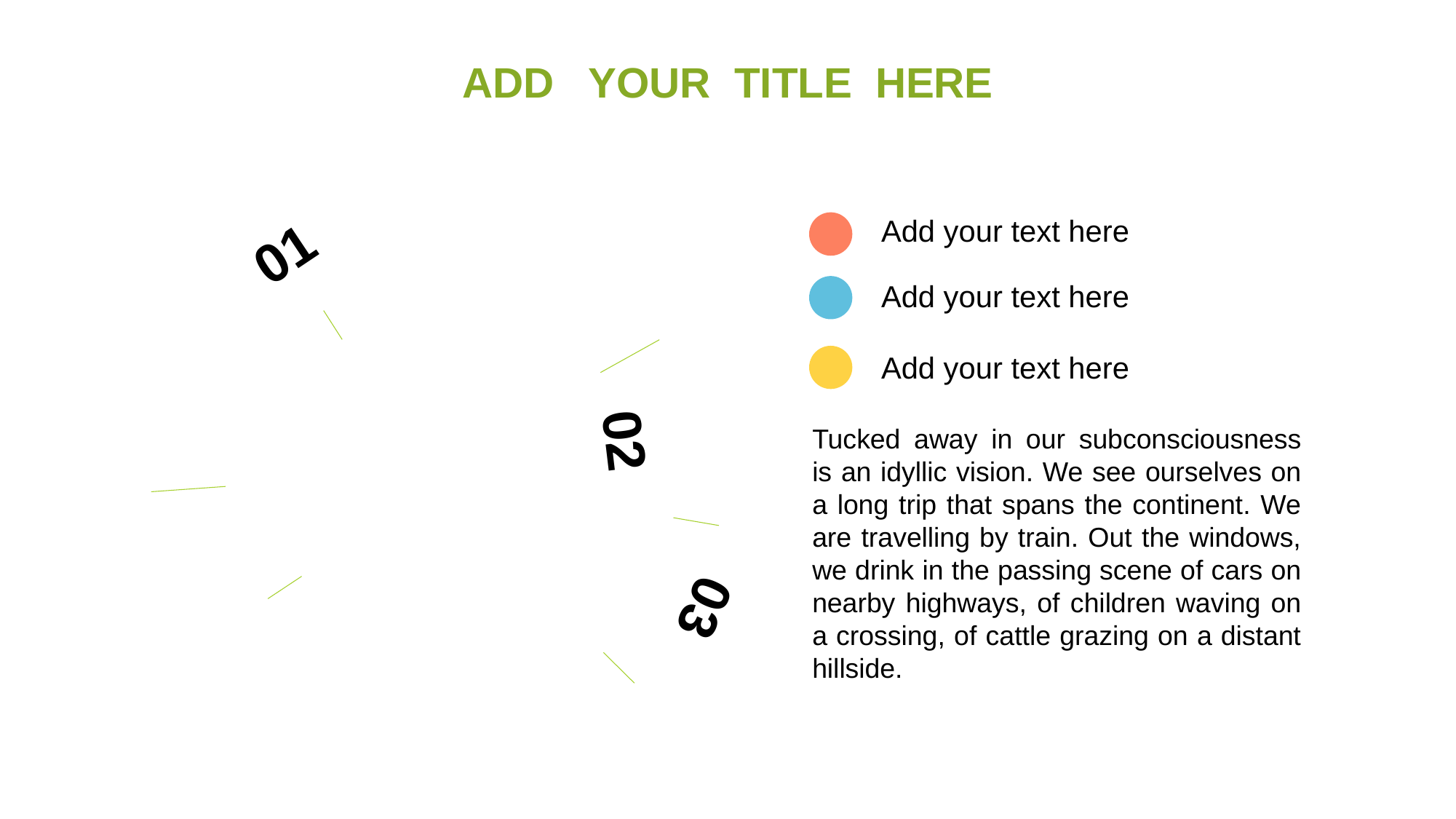

ADD   YOUR  TITLE  HERE
01
Add your text here

Add your text here

Add your text here

Tucked away in our subconsciousness is an idyllic vision. We see ourselves on a long trip that spans the continent. We are travelling by train. Out the windows, we drink in the passing scene of cars on nearby highways, of children waving on a crossing, of cattle grazing on a distant hillside.
02

03